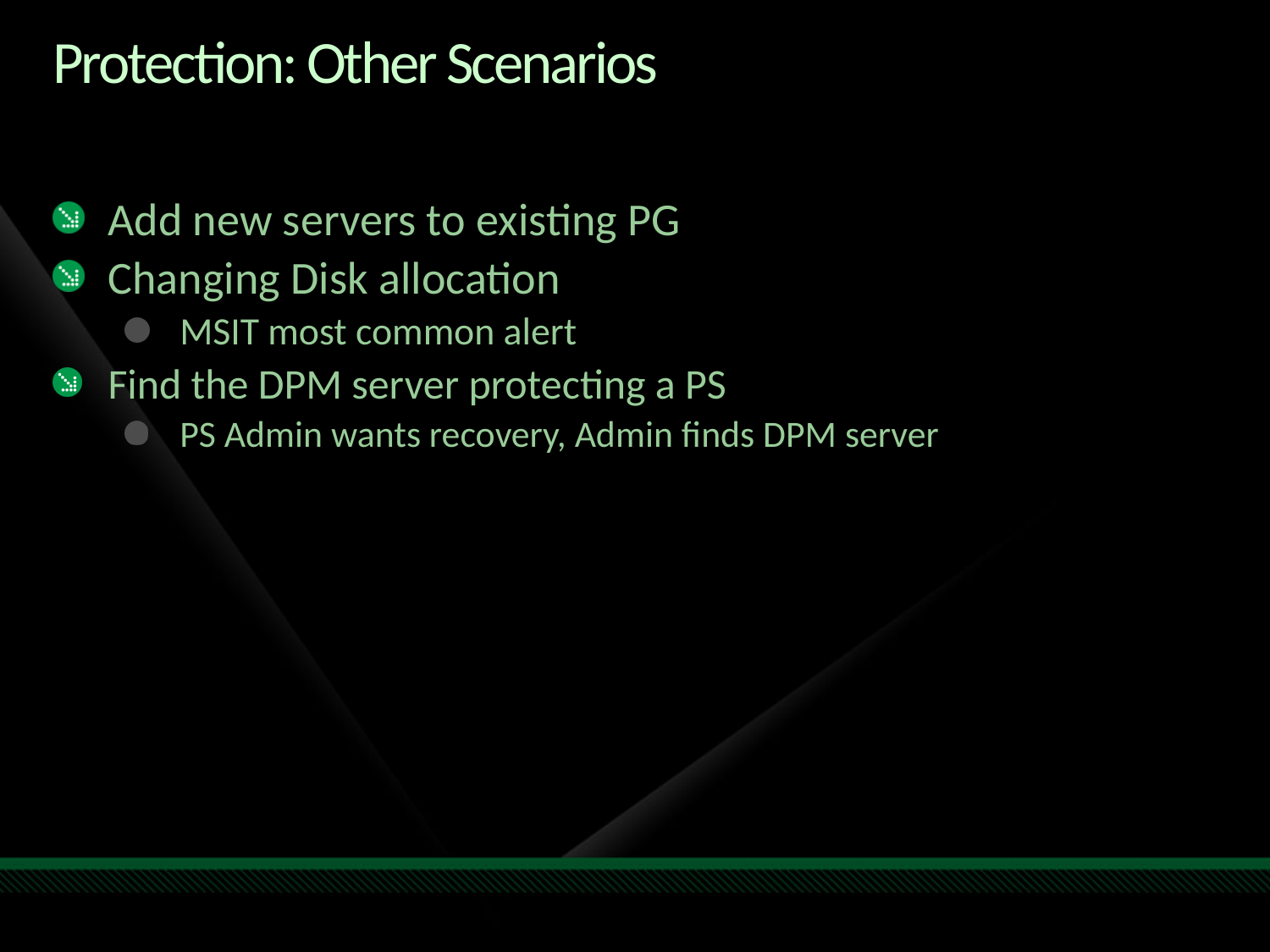

# Protection: Other Scenarios
Add new servers to existing PG
Changing Disk allocation
MSIT most common alert
Find the DPM server protecting a PS
PS Admin wants recovery, Admin finds DPM server